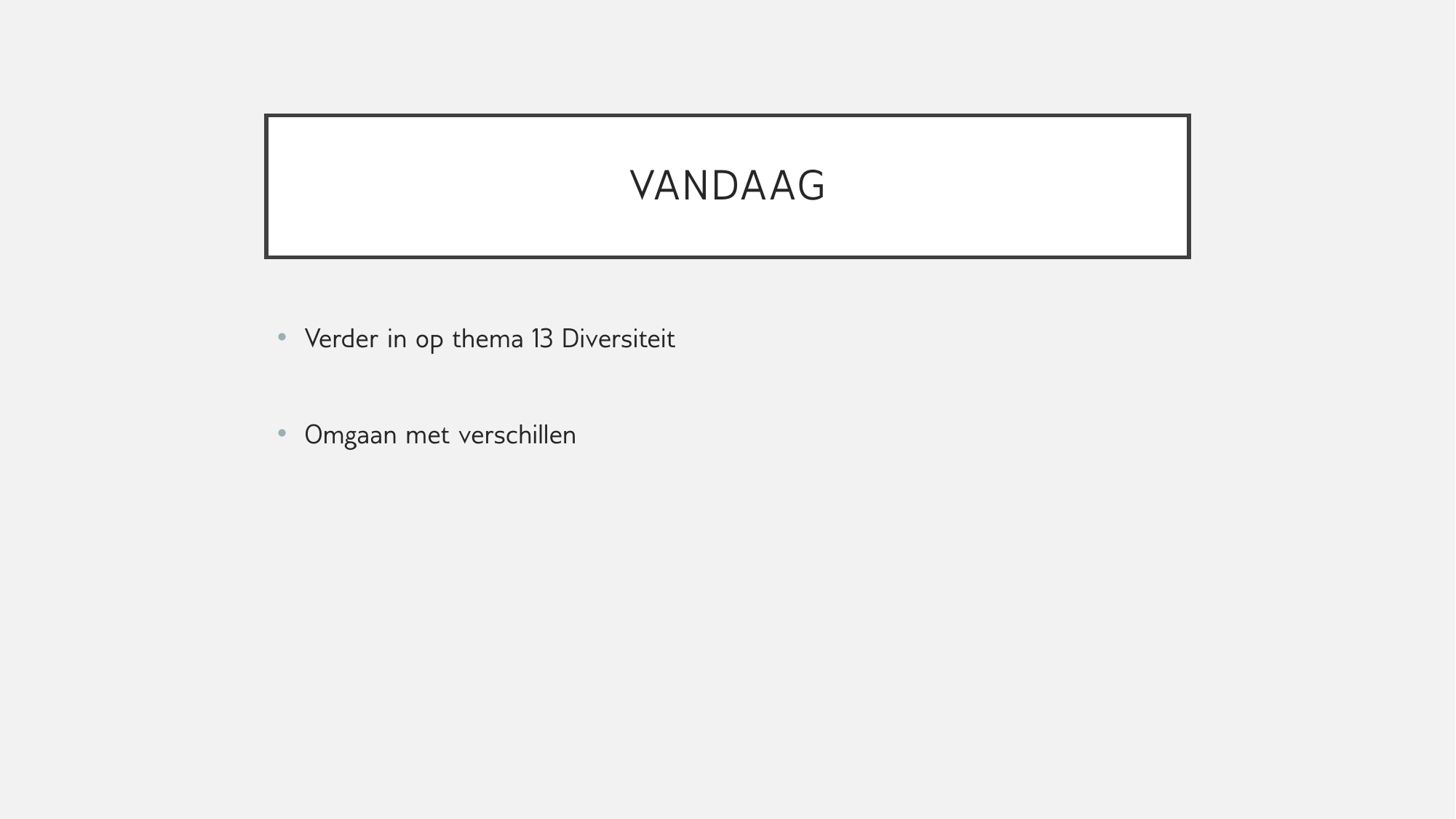

# Vandaag
Verder in op thema 13 Diversiteit

Omgaan met verschillen